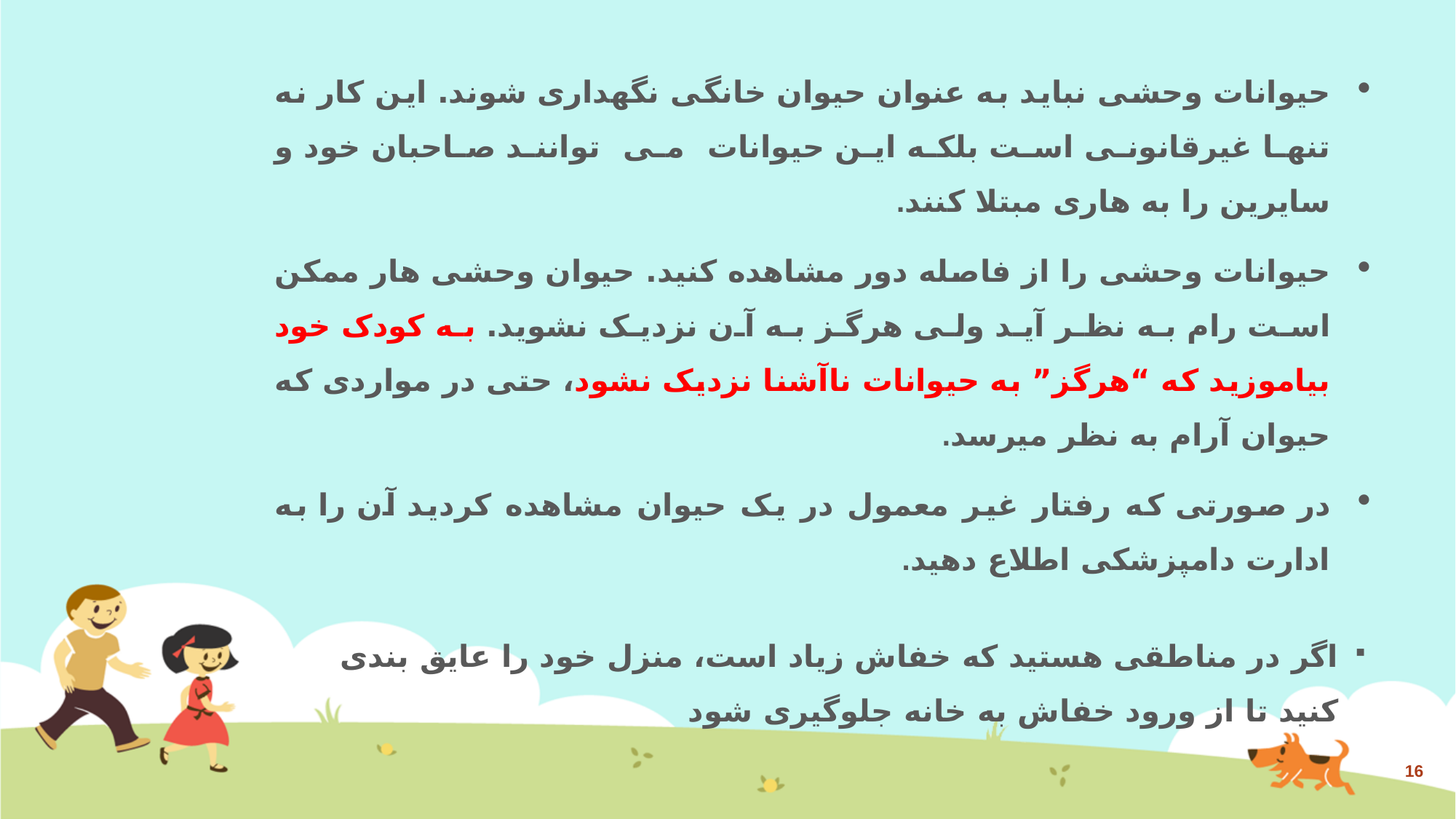

حیوانات وحشی نباید به عنوان حیوان خانگی نگهداری شوند. این کار نه تنها غیرقانونی است بلکه این حیوانات می توانند صاحبان خود و سایرین را به هاری مبتلا کنند.
حیوانات وحشی را از فاصله دور مشاهده کنید. حیوان وحشی هار ممکن است رام به نظر آید ولی هرگز به آن نزدیک نشوید. به کودک خود بیاموزید که “هرگز” به حیوانات ناآشنا نزدیک نشود، حتی در مواردی که حیوان آرام به نظر میرسد.
در صورتی که رفتار غیر معمول در یک حیوان مشاهده کردید آن را به ادارت دامپزشکی اطلاع دهید.
اگر در مناطقی هستید که خفاش زیاد است، منزل خود را عایق بندی کنید تا از ورود خفاش به خانه جلوگیری شود

16